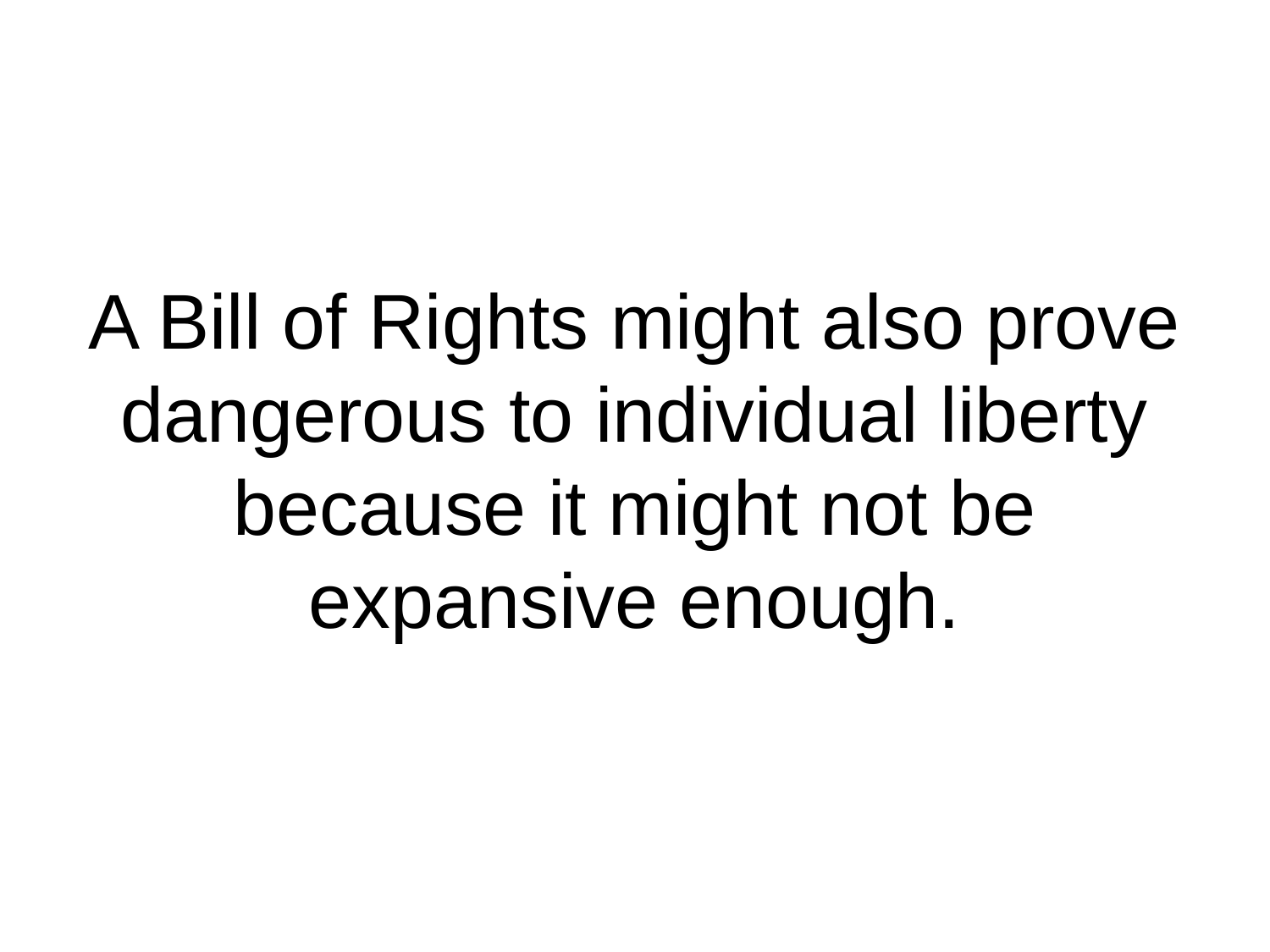

# A Bill of Rights might also prove dangerous to individual liberty because it might not be expansive enough.